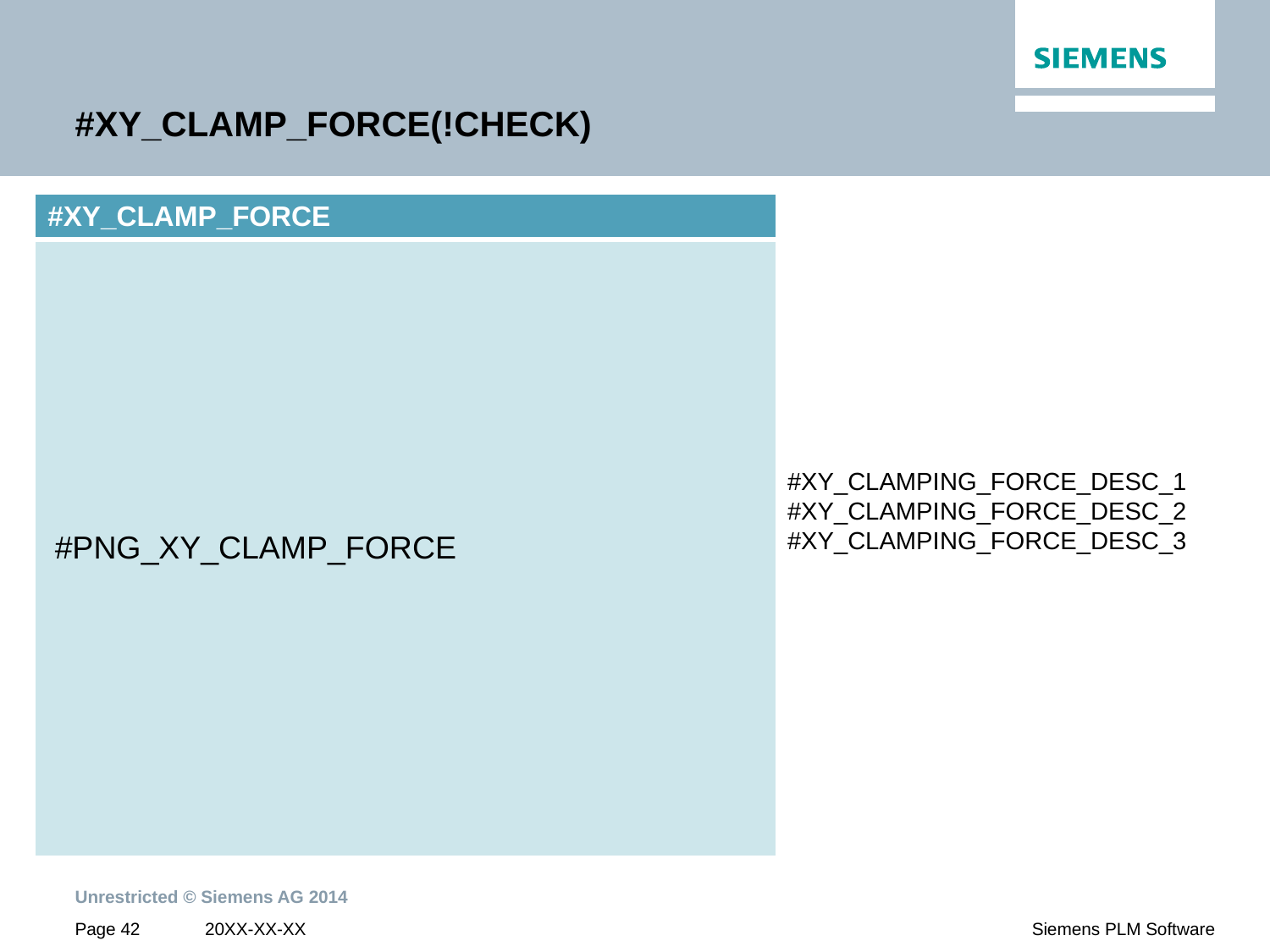

# #XY_CLAMP_FORCE(!CHECK)
| #XY\_CLAMP\_FORCE |
| --- |
|  |
#PNG_XY_CLAMP_FORCE
#XY_CLAMPING_FORCE_DESC_1
#XY_CLAMPING_FORCE_DESC_2
#XY_CLAMPING_FORCE_DESC_3